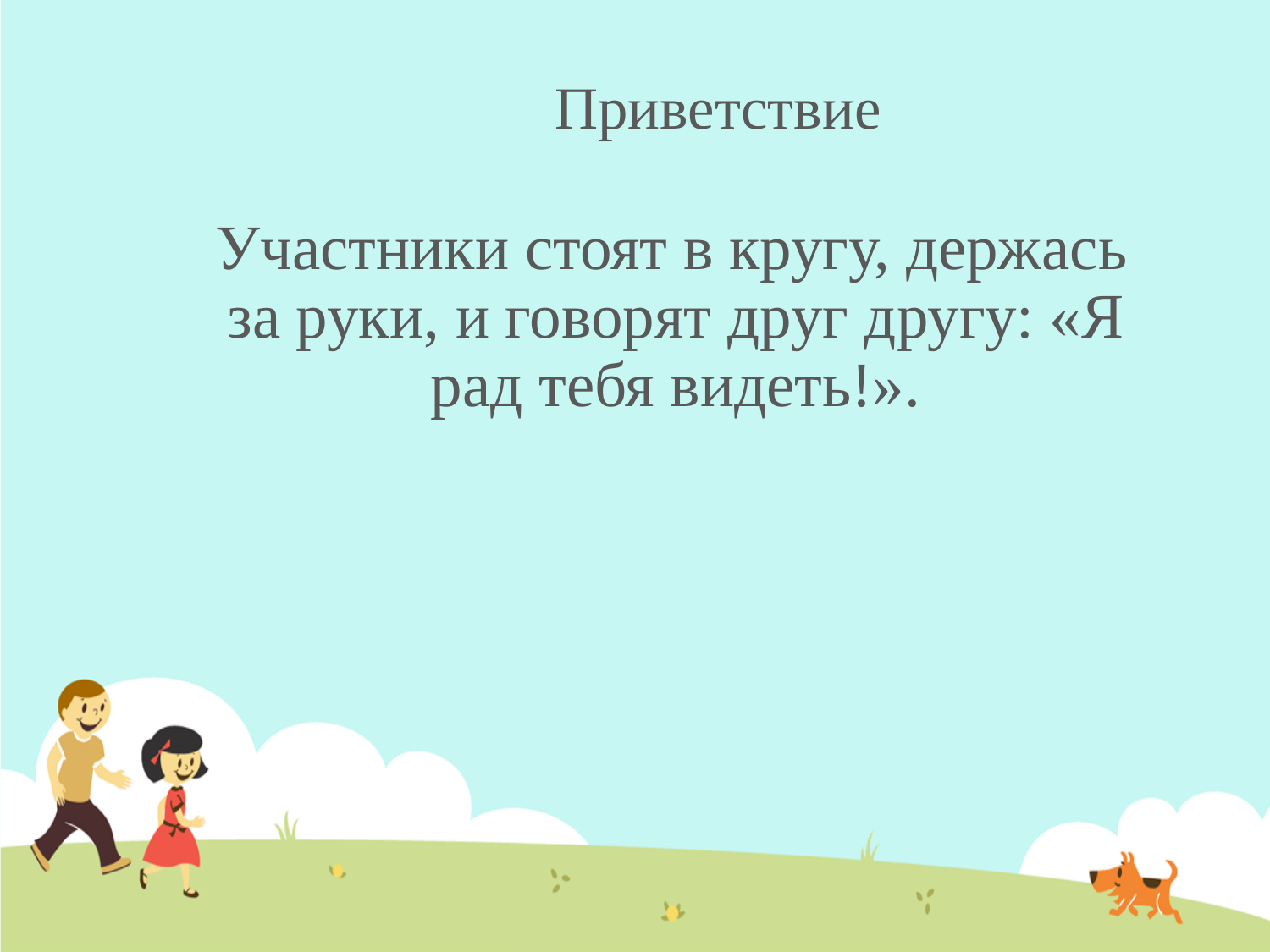

# Приветствие
  Участники стоят в кругу, держась за руки, и говорят друг другу: «Я рад тебя видеть!».